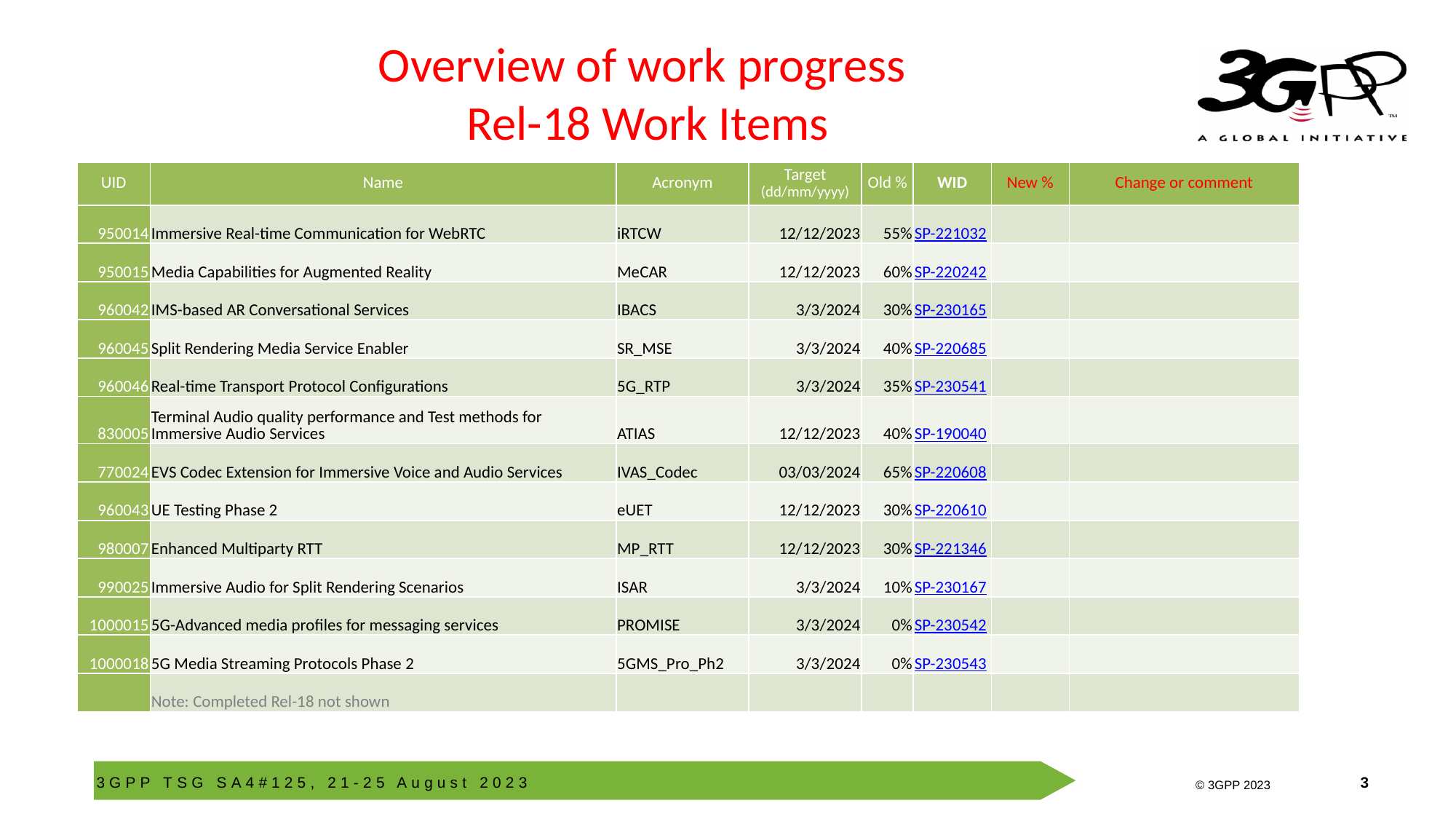

# Overview of work progress Rel-18 Work Items
| UID | Name | Acronym | Target (dd/mm/yyyy) | Old % | WID | New % | Change or comment |
| --- | --- | --- | --- | --- | --- | --- | --- |
| 950014 | Immersive Real-time Communication for WebRTC | iRTCW | 12/12/2023 | 55% | SP-221032 |  |  |
| 950015 | Media Capabilities for Augmented Reality | MeCAR | 12/12/2023 | 60% | SP-220242 |  |  |
| 960042 | IMS-based AR Conversational Services | IBACS | 3/3/2024 | 30% | SP-230165 |  |  |
| 960045 | Split Rendering Media Service Enabler | SR\_MSE | 3/3/2024 | 40% | SP-220685 |  |  |
| 960046 | Real-time Transport Protocol Configurations | 5G\_RTP | 3/3/2024 | 35% | SP-230541 |  |  |
| 830005 | Terminal Audio quality performance and Test methods for Immersive Audio Services | ATIAS | 12/12/2023 | 40% | SP-190040 |  |  |
| 770024 | EVS Codec Extension for Immersive Voice and Audio Services | IVAS\_Codec | 03/03/2024 | 65% | SP-220608 |  |  |
| 960043 | UE Testing Phase 2 | eUET | 12/12/2023 | 30% | SP-220610 |  |  |
| 980007 | Enhanced Multiparty RTT | MP\_RTT | 12/12/2023 | 30% | SP-221346 |  |  |
| 990025 | Immersive Audio for Split Rendering Scenarios | ISAR | 3/3/2024 | 10% | SP-230167 |  |  |
| 1000015 | 5G-Advanced media profiles for messaging services | PROMISE | 3/3/2024 | 0% | SP-230542 |  |  |
| 1000018 | 5G Media Streaming Protocols Phase 2 | 5GMS\_Pro\_Ph2 | 3/3/2024 | 0% | SP-230543 |  |  |
|  | Note: Completed Rel-18 not shown |  |  |  |  |  |  |